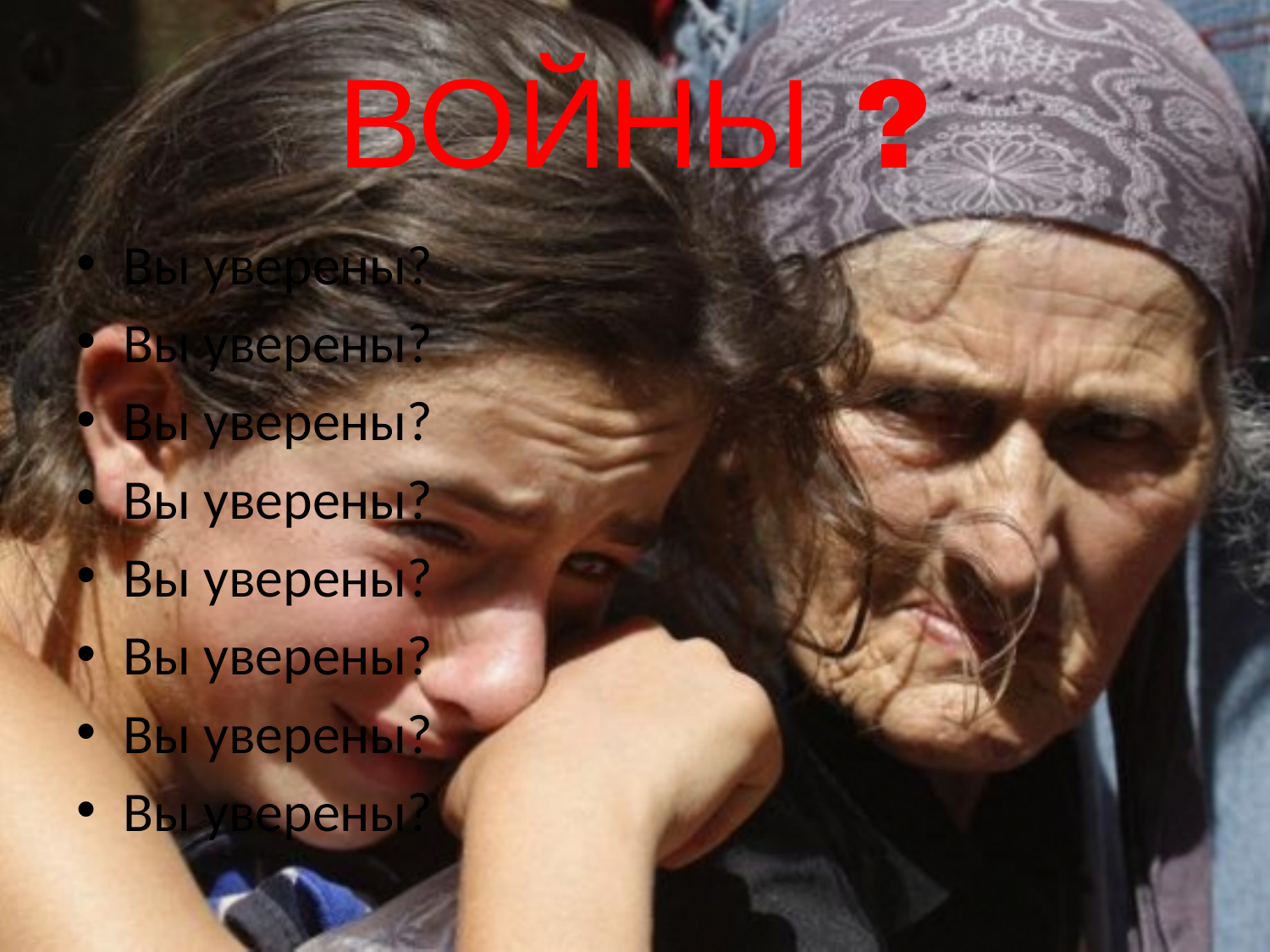

# ВОЙНЫ ?
Вы уверены?
Вы уверены?
Вы уверены?
Вы уверены?
Вы уверены?
Вы уверены?
Вы уверены?
Вы уверены?